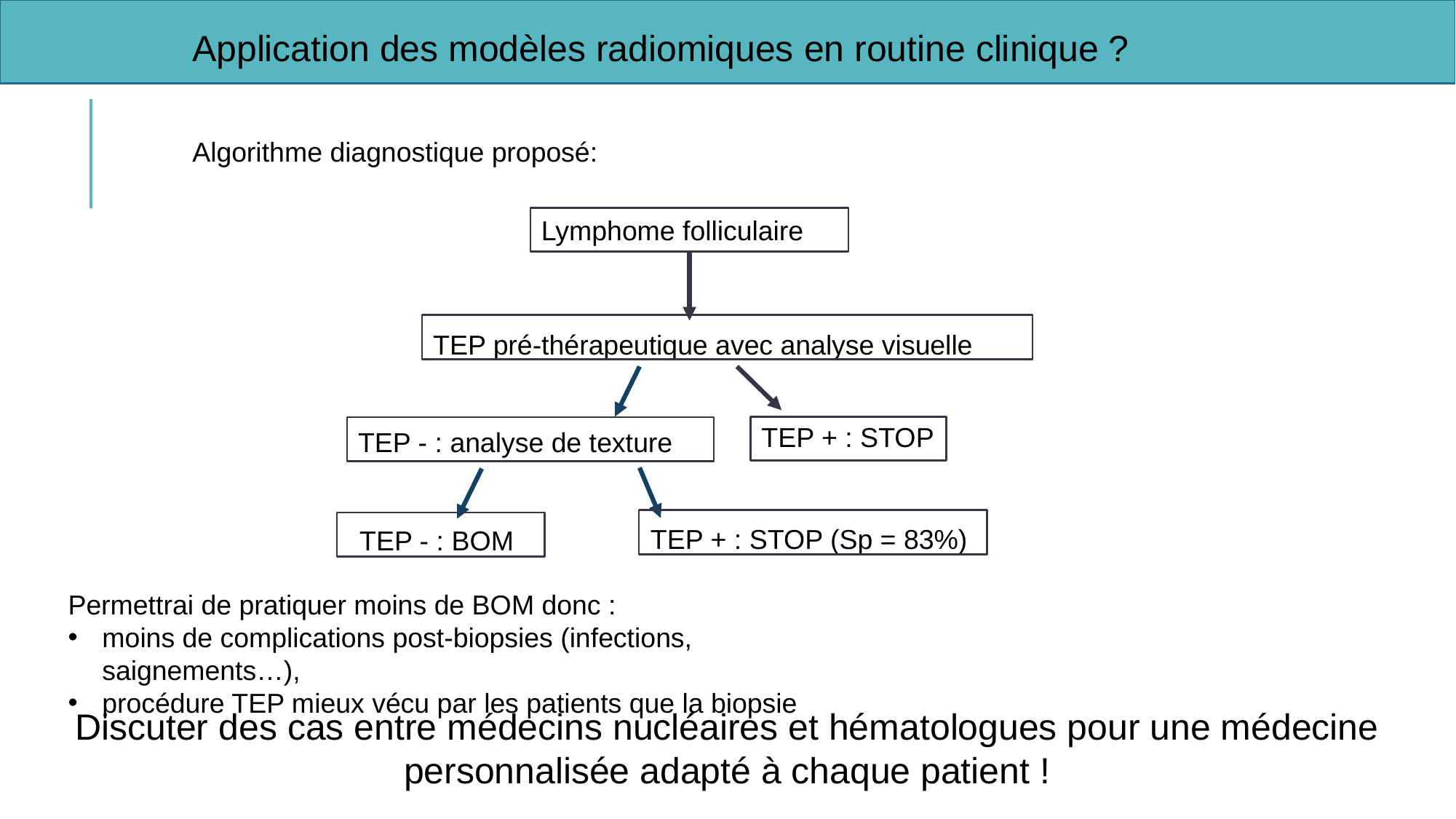

Application des modèles radiomiques en routine clinique ?

Algorithme diagnostique proposé:
Lymphome folliculaire

TEP pré-thérapeutique avec analyse visuelle
TEP + : STOP

TEP - : analyse de texture

TEP + : STOP (Sp = 83%)
TEP - : BOM
Permettrai de pratiquer moins de BOM donc :
moins de complications post-biopsies (infections, saignements…),
procédure TEP mieux vécu par les patients que la biopsie
Discuter des cas entre médecins nucléaires et hématologues pour une médecine personnalisée adapté à chaque patient !